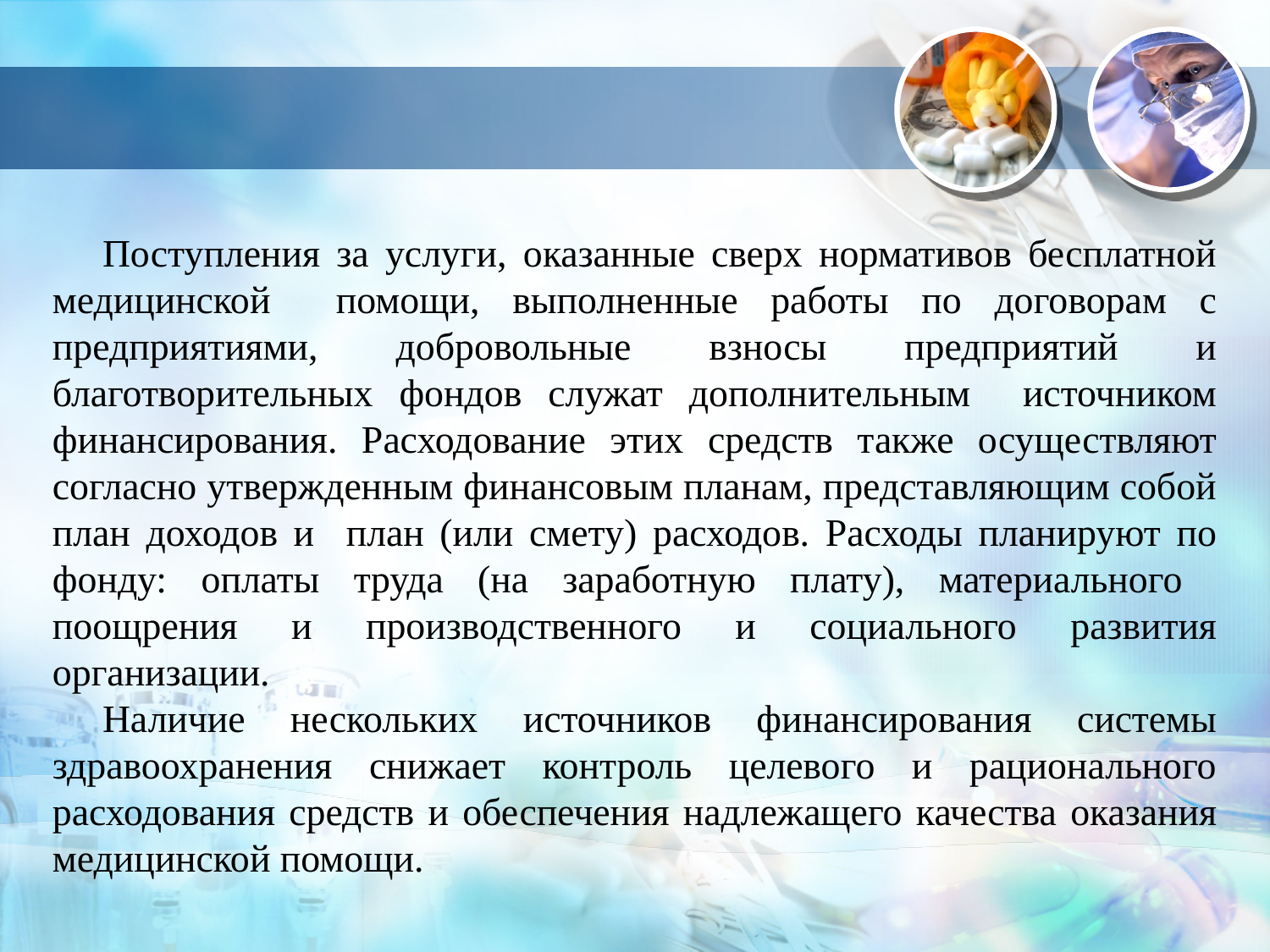

Поступления за услуги, оказанные сверх нормативов бесплатной медицинской  помощи, выполненные работы по договорам с предприятиями, добровольные взносы предприятий и благотворительных фондов служат дополнительным  источником финансирования. Расходование этих средств также осуществляют согласно утвержденным финансовым планам, представляющим собой план доходов и  план (или смету) расходов. Расходы планируют по фонду: оплаты труда (на заработную плату), материального  поощрения и производственного и социального развития организации.
Наличие нескольких источников финансирования системы здравоохранения снижает контроль целевого и рационального расходования средств и обеспечения надлежащего качества оказания медицинской помощи.